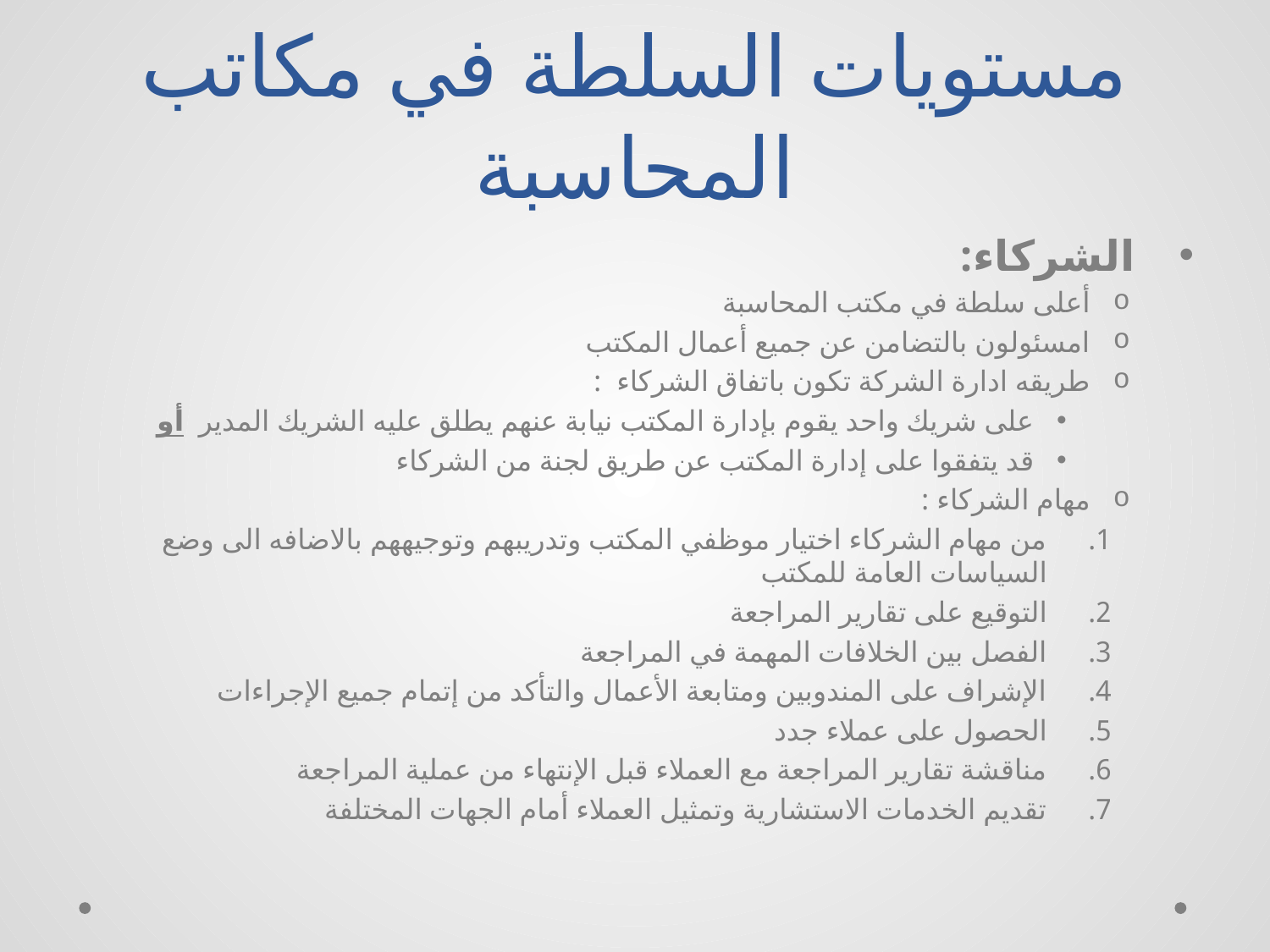

# مستويات السلطة في مكاتب المحاسبة
 الشركاء:
أعلى سلطة في مكتب المحاسبة
امسئولون بالتضامن عن جميع أعمال المكتب
طريقه ادارة الشركة تكون باتفاق الشركاء  :
على شريك واحد يقوم بإدارة المكتب نيابة عنهم يطلق عليه الشريك المدير  أو
قد يتفقوا على إدارة المكتب عن طريق لجنة من الشركاء
مهام الشركاء :
من مهام الشركاء اختيار موظفي المكتب وتدريبهم وتوجيههم بالاضافه الى وضع السياسات العامة للمكتب
التوقيع على تقارير المراجعة
الفصل بين الخلافات المهمة في المراجعة
الإشراف على المندوبين ومتابعة الأعمال والتأكد من إتمام جميع الإجراءات
الحصول على عملاء جدد
مناقشة تقارير المراجعة مع العملاء قبل الإنتهاء من عملية المراجعة
تقديم الخدمات الاستشارية وتمثيل العملاء أمام الجهات المختلفة